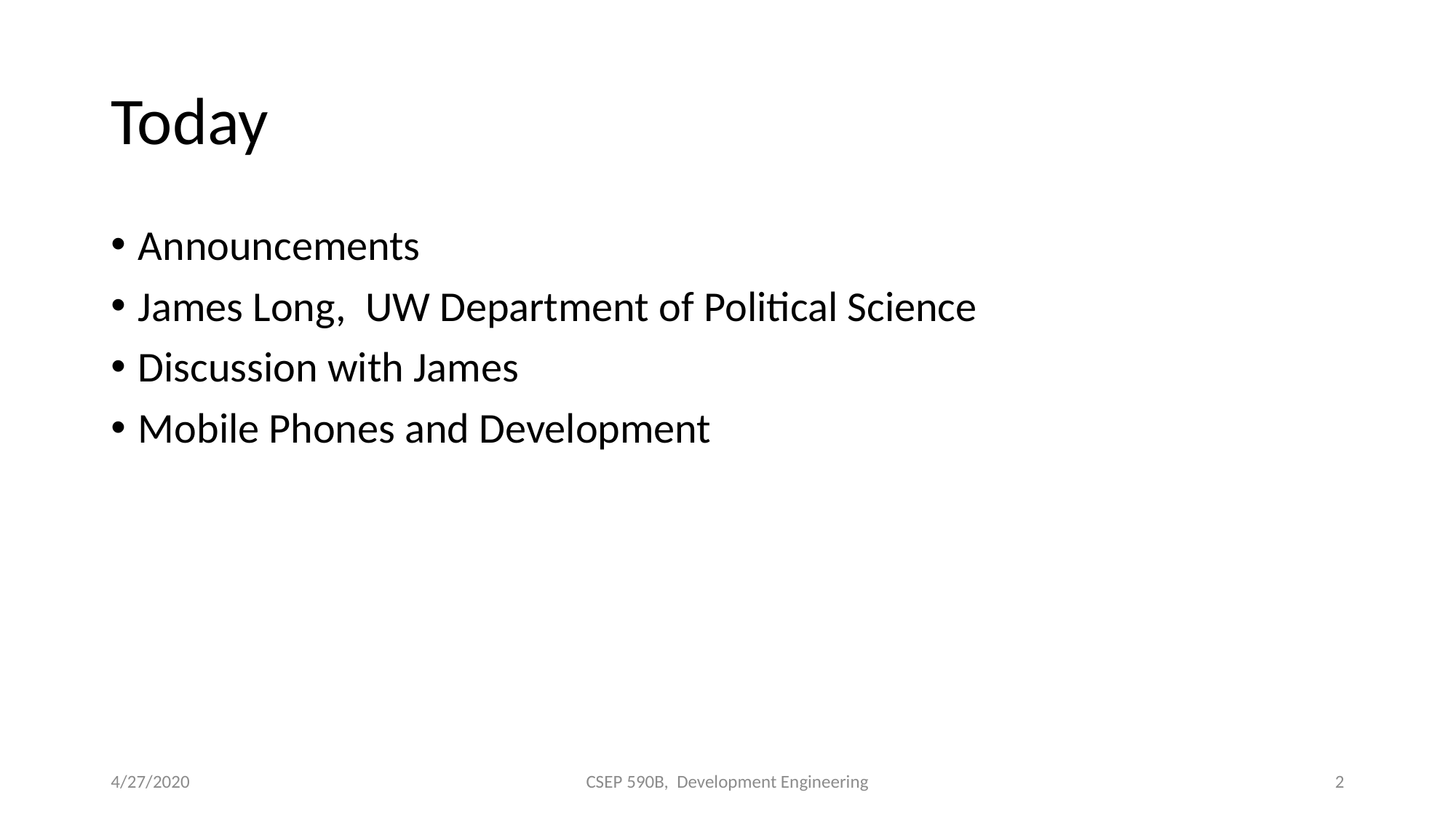

# Today
Announcements
James Long,  UW Department of Political Science
Discussion with James
Mobile Phones and Development

4/27/2020
CSEP 590B,  Development Engineering
2